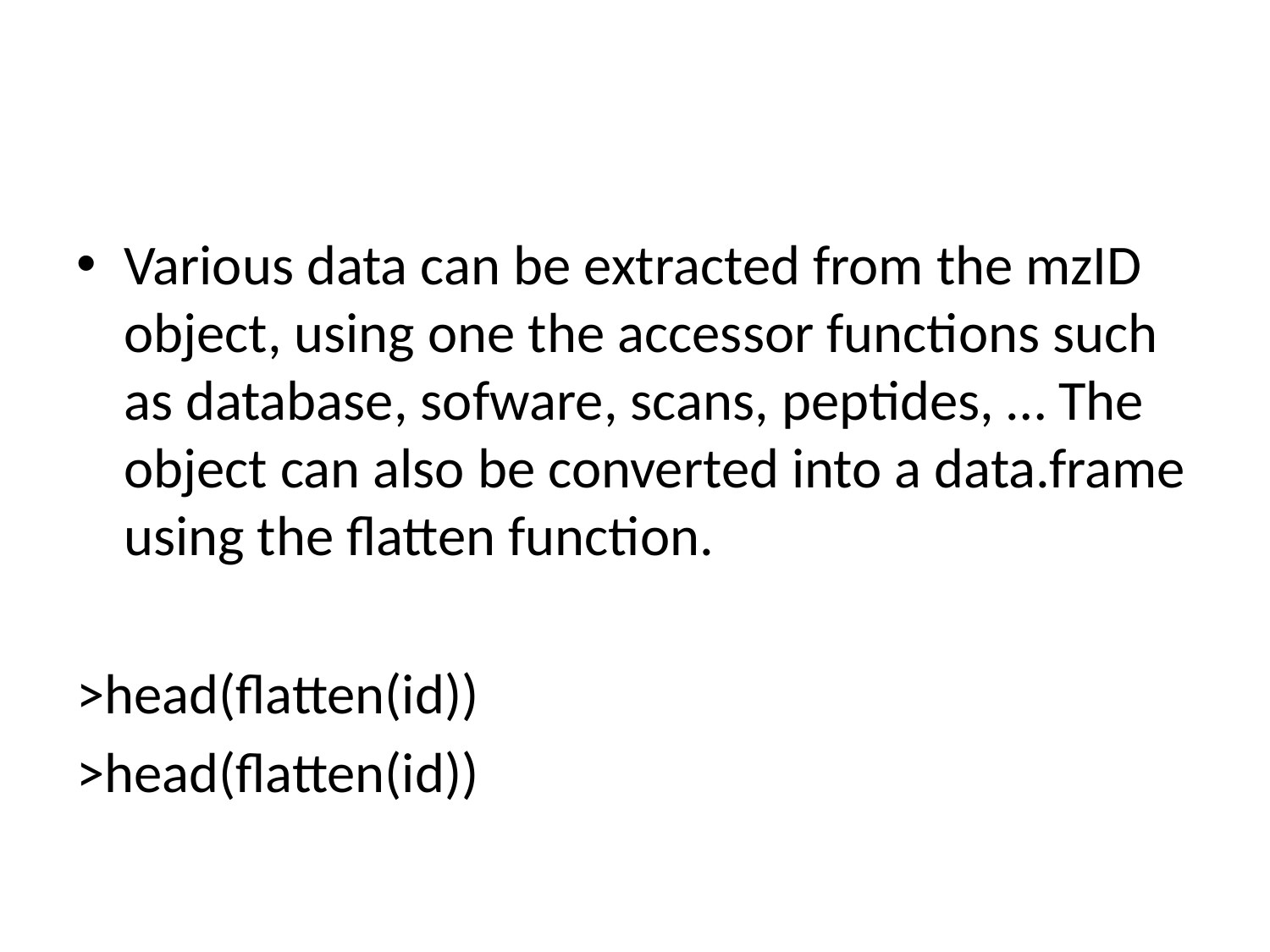

#
Various data can be extracted from the mzID object, using one the accessor functions such as database, sofware, scans, peptides, … The object can also be converted into a data.frame using the flatten function.

>head(flatten(id))
>head(flatten(id))